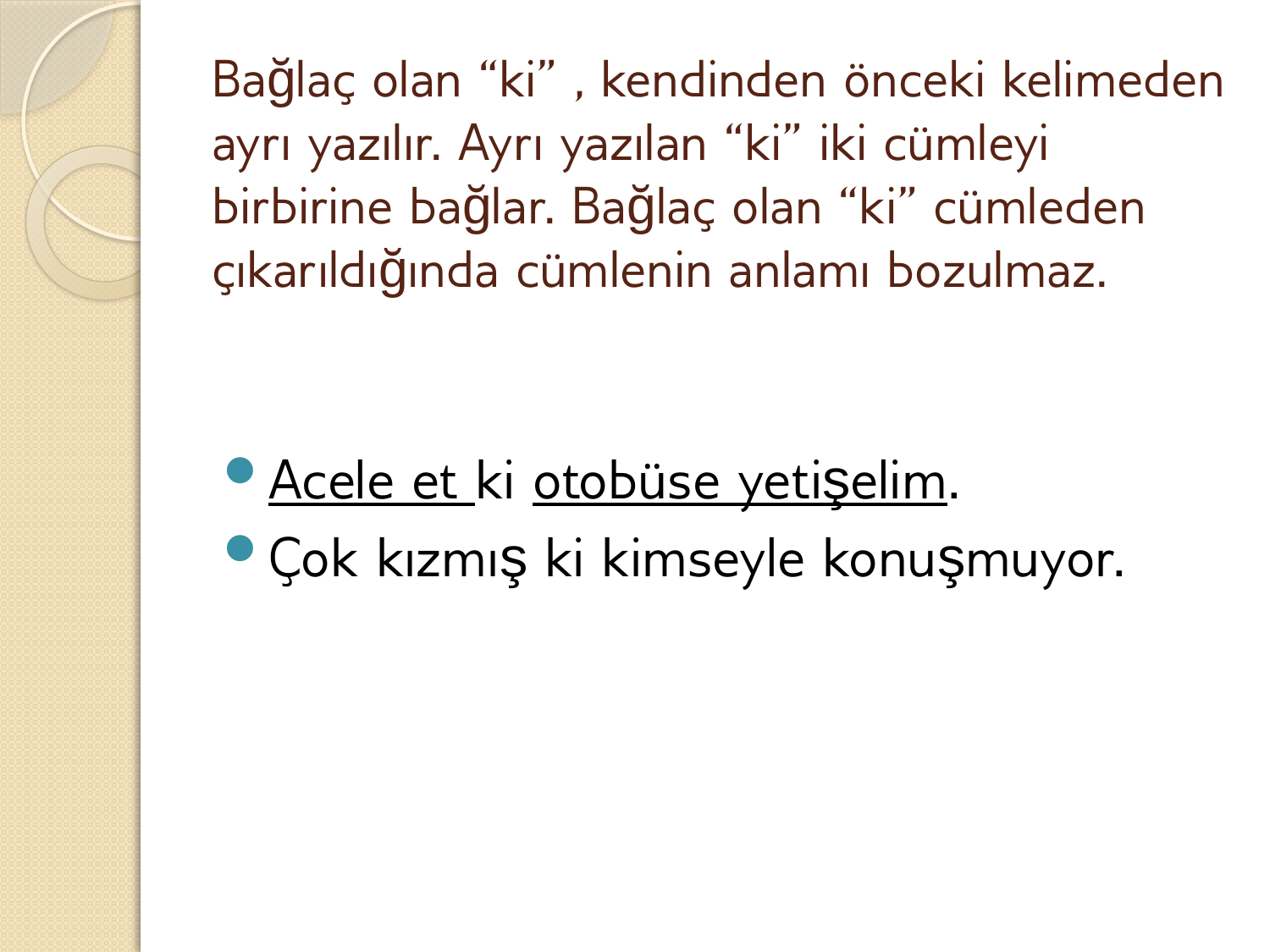

# Bağlaç olan “ki” , kendinden önceki kelimeden ayrı yazılır. Ayrı yazılan “ki” iki cümleyi birbirine bağlar. Bağlaç olan “ki” cümleden çıkarıldığında cümlenin anlamı bozulmaz.
Acele et ki otobüse yetişelim.
Çok kızmış ki kimseyle konuşmuyor.